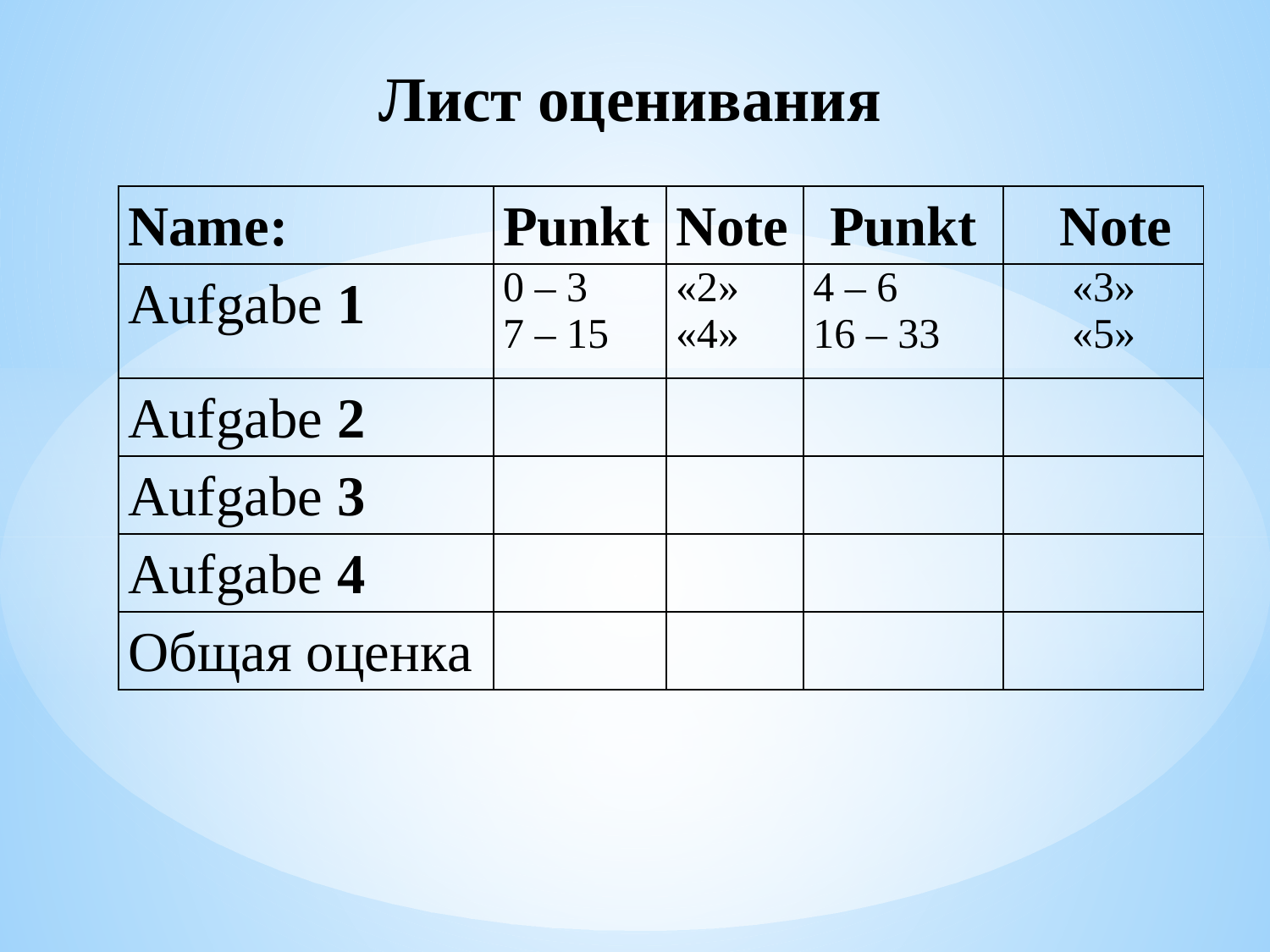

Лист оценивания
#
| Name: | Punkt | Note | Punkt | Note |
| --- | --- | --- | --- | --- |
| Aufgabe 1 | 0 – 3 7 – 15 | «2» «4» | 4 – 6 16 – 33 | «3» «5» |
| Aufgabe 2 |  |  |  |  |
| Aufgabe 3 |  |  |  |  |
| Aufgabe 4 |  |  |  |  |
| Общая оценка |  |  |  |  |